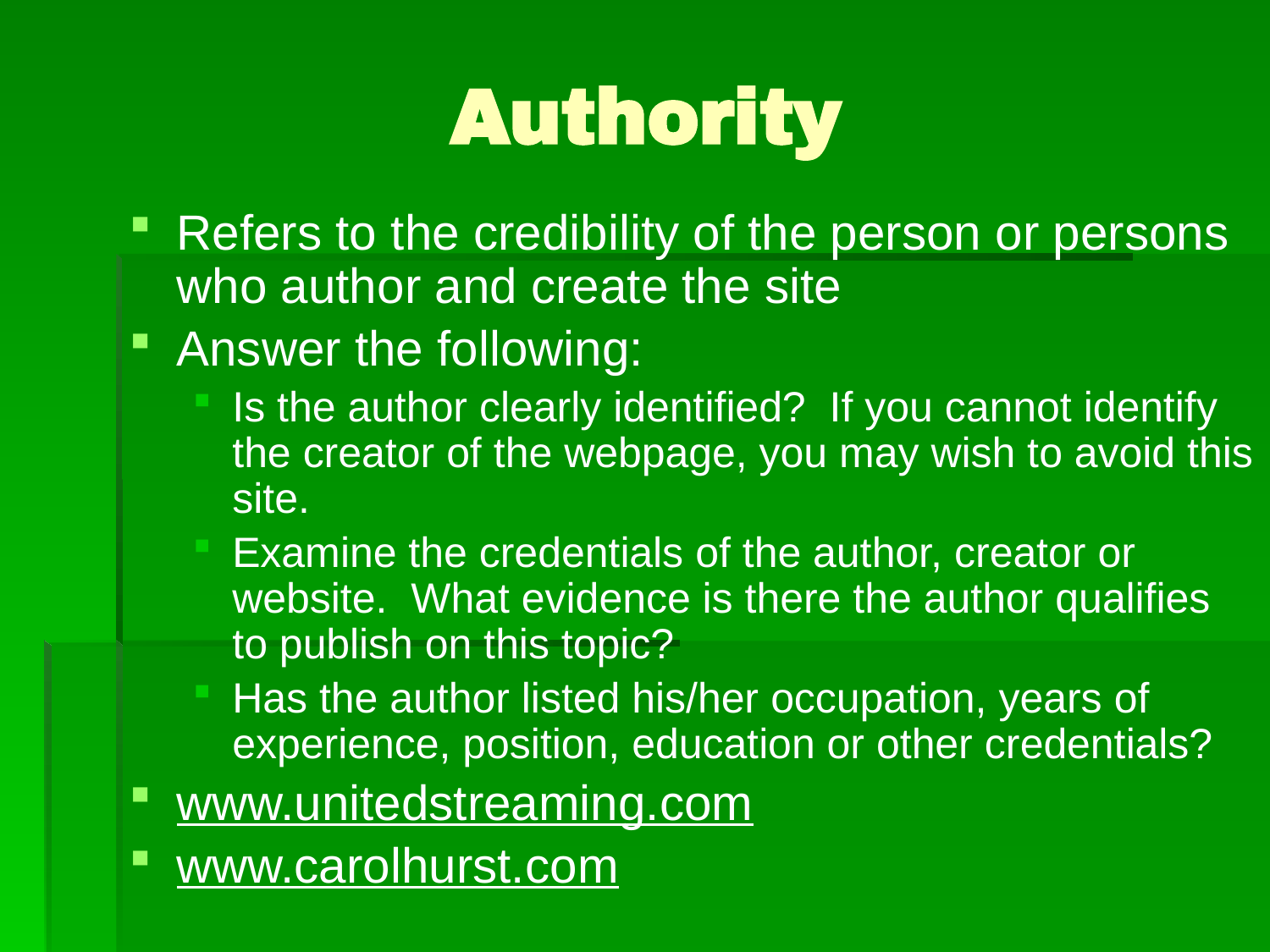

# Authority
Refers to the credibility of the person or persons who author and create the site
Answer the following:
Is the author clearly identified?  If you cannot identify the creator of the webpage, you may wish to avoid this site.
Examine the credentials of the author, creator or website.  What evidence is there the author qualifies to publish on this topic?
Has the author listed his/her occupation, years of experience, position, education or other credentials?
www.unitedstreaming.com
www.carolhurst.com